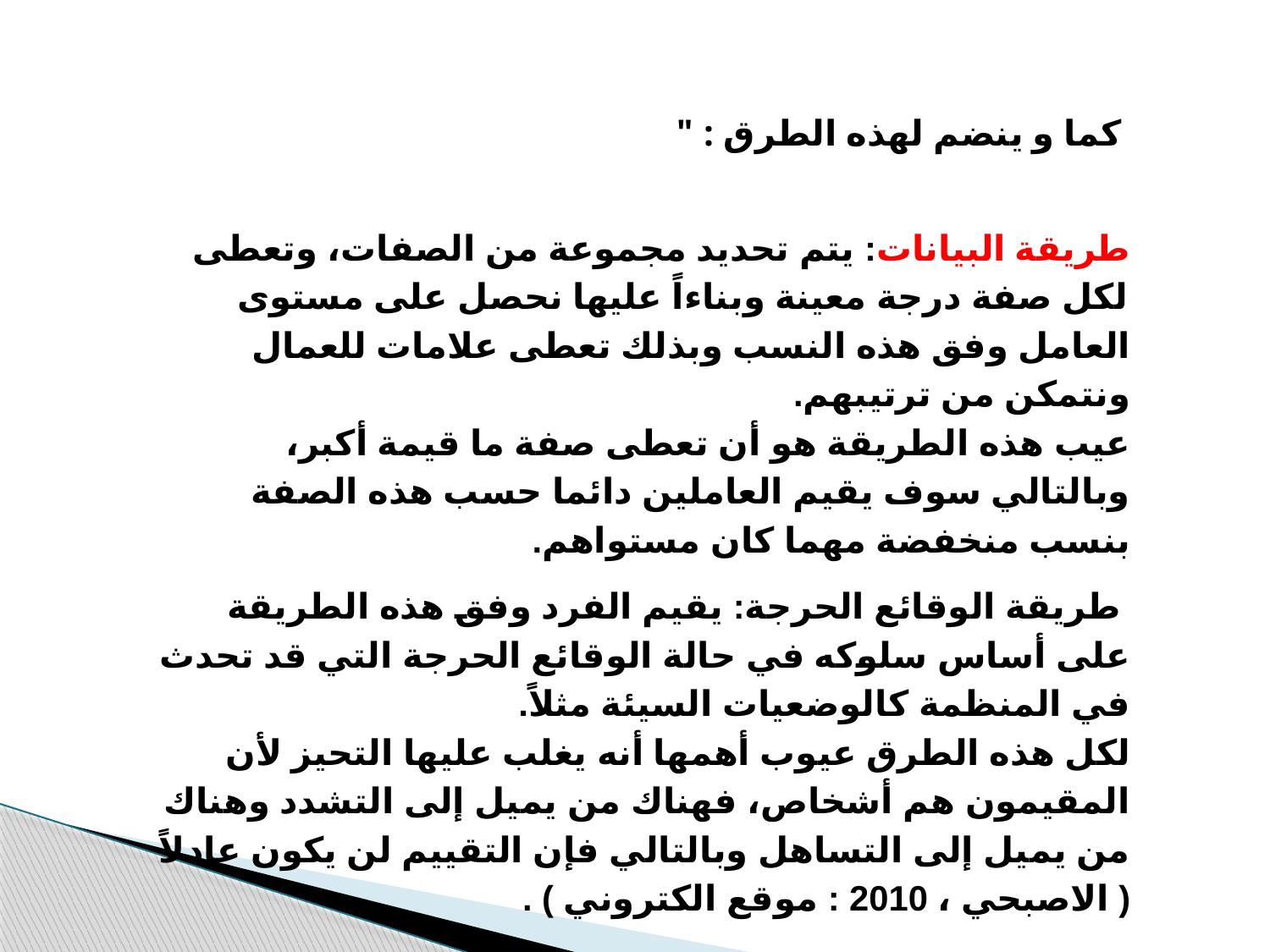

كما و ينضم لهذه الطرق : "
طريقة البيانات: يتم تحديد مجموعة من الصفات، وتعطى لكل صفة درجة معينة وبناءاً عليها نحصل على مستوى العامل وفق هذه النسب وبذلك تعطى علامات للعمال ونتمكن من ترتيبهم.
عيب هذه الطريقة هو أن تعطى صفة ما قيمة أكبر، وبالتالي سوف يقيم العاملين دائما حسب هذه الصفة بنسب منخفضة مهما كان مستواهم.
 طريقة الوقائع الحرجة: يقيم الفرد وفق هذه الطريقة على أساس سلوكه في حالة الوقائع الحرجة التي قد تحدث في المنظمة كالوضعيات السيئة مثلاً.
لكل هذه الطرق عيوب أهمها أنه يغلب عليها التحيز لأن المقيمون هم أشخاص، فهناك من يميل إلى التشدد وهناك من يميل إلى التساهل وبالتالي فإن التقييم لن يكون عادلاً ( الاصبحي ، 2010 : موقع الكتروني ) .